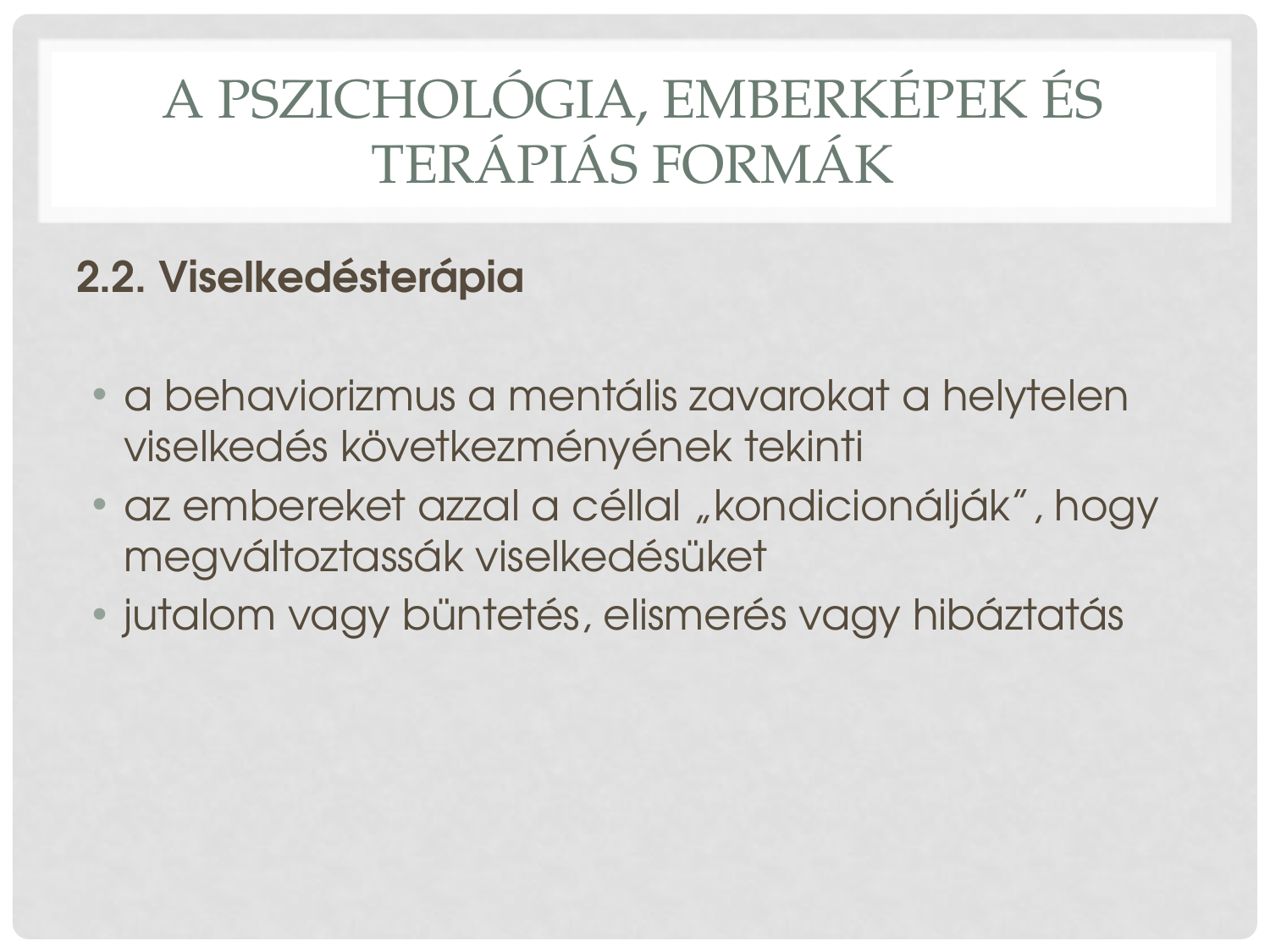

# A pszichológia, emberképek és terápiás formák
2.2. Viselkedésterápia

a behaviorizmus a mentális zavarokat a helytelen viselkedés következményének tekinti
az embereket azzal a céllal „kondicionálják”, hogy megváltoztassák viselkedésüket
jutalom vagy büntetés, elismerés vagy hibáztatás